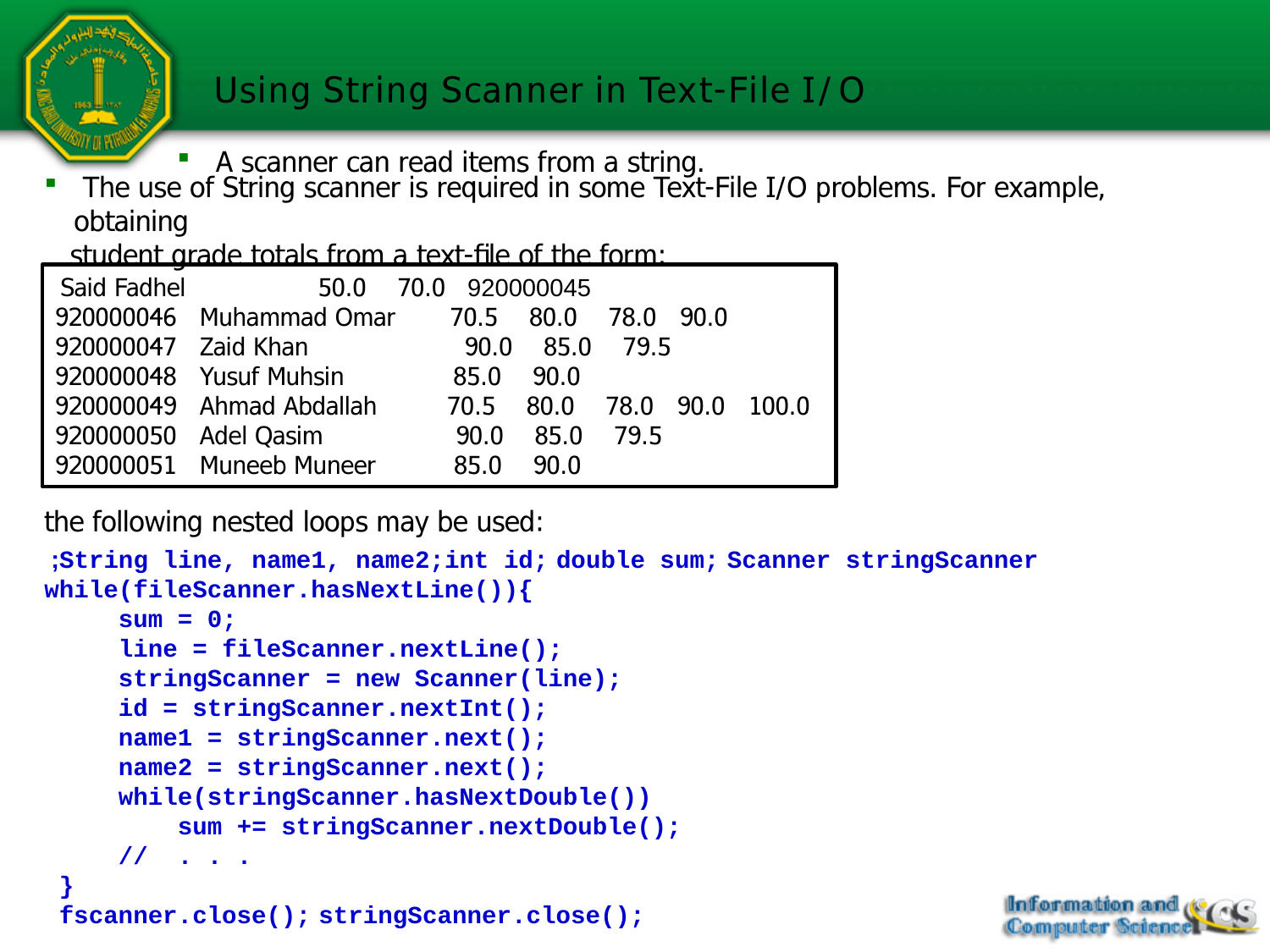

# Using String Scanner in Text-File I/O
 A scanner can read items from a string.
 The use of String scanner is required in some Text-File I/O problems. For example, obtaining
   student grade totals from a text-file of the form:

920000045   Said Fadhel                 50.0    70.0
920000046   Muhammad Omar       70.5    80.0    78.0   90.0
920000047   Zaid Khan                    90.0    85.0    79.5
920000048   Yusuf Muhsin              85.0    90.0
920000049   Ahmad Abdallah         70.5    80.0    78.0   90.0   100.0
920000050   Adel Qasim                 90.0    85.0    79.5
920000051   Muneeb Muneer          85.0    90.0
the following nested loops may be used:
String line, name1, name2;int id; double sum; Scanner stringScanner;
while(fileScanner.hasNextLine()){
     sum = 0;
     line = fileScanner.nextLine();
     stringScanner = new Scanner(line);
     id = stringScanner.nextInt();
     name1 = stringScanner.next();
     name2 = stringScanner.next();
     while(stringScanner.hasNextDouble())
         sum += stringScanner.nextDouble();
     //  . . .
 }
 fscanner.close(); stringScanner.close();